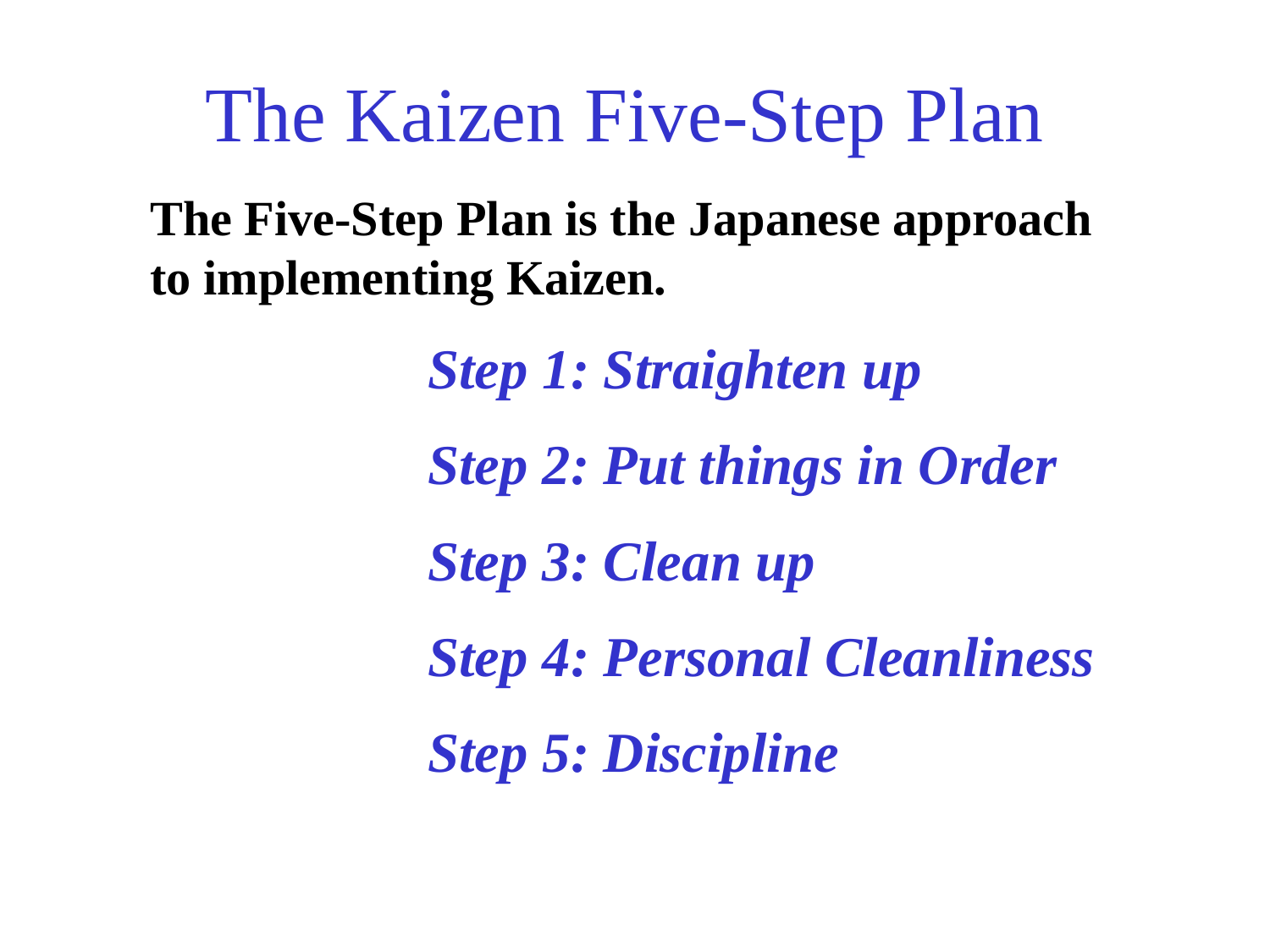

# The Kaizen Five-Step Plan
The Five-Step Plan is the Japanese approach to implementing Kaizen.
	Step 1: Straighten up
	Step 2: Put things in Order
	Step 3: Clean up
	Step 4: Personal Cleanliness
	Step 5: Discipline